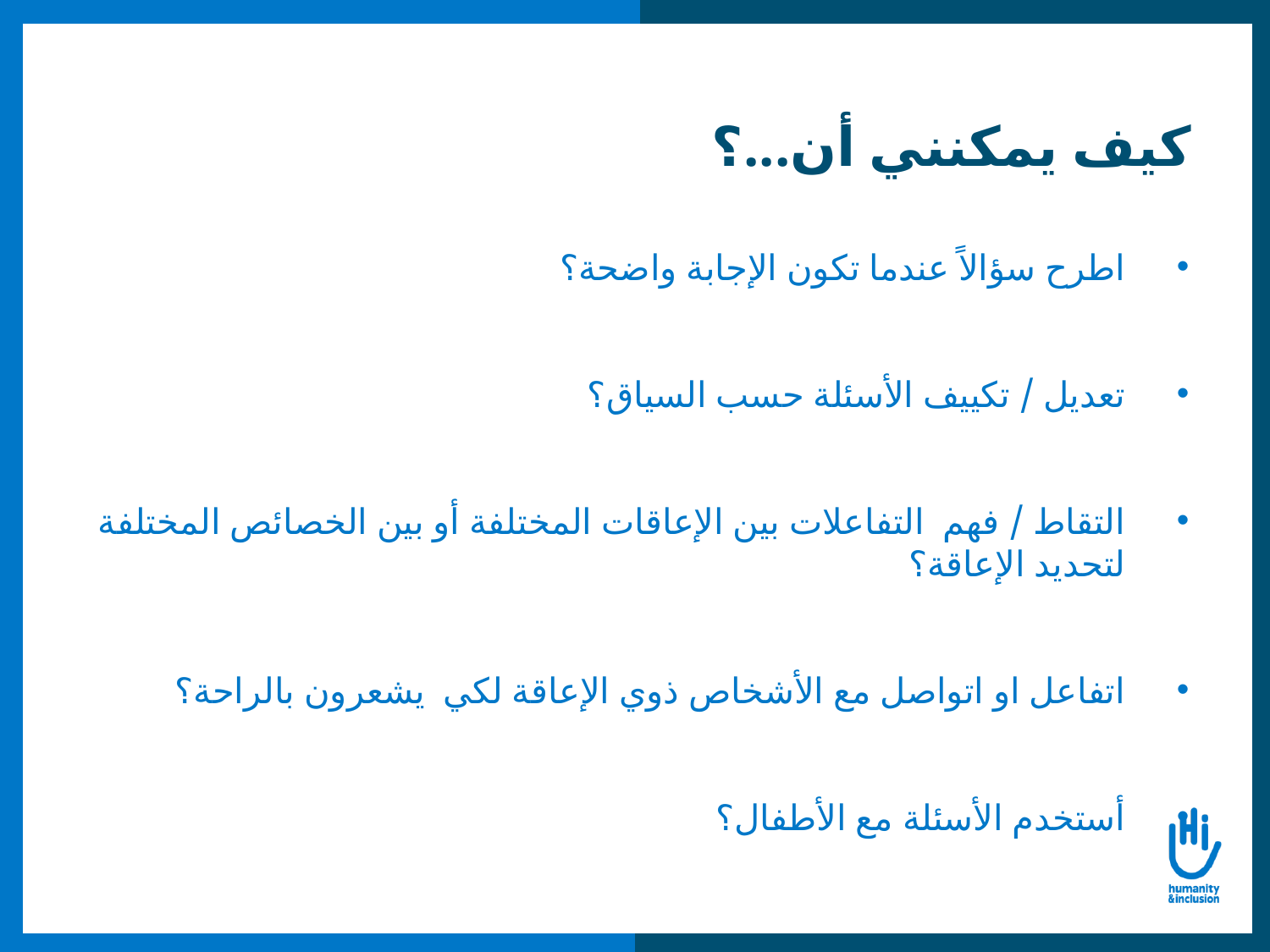

# كيف يمكنني أن...؟
اطرح سؤالاً عندما تكون الإجابة واضحة؟

تعديل / تكييف الأسئلة حسب السياق؟

التقاط / فهم  التفاعلات بين الإعاقات المختلفة أو بين الخصائص المختلفة لتحديد الإعاقة؟

اتفاعل او اتواصل مع الأشخاص ذوي الإعاقة لكي  يشعرون بالراحة؟

أستخدم الأسئلة مع الأطفال؟